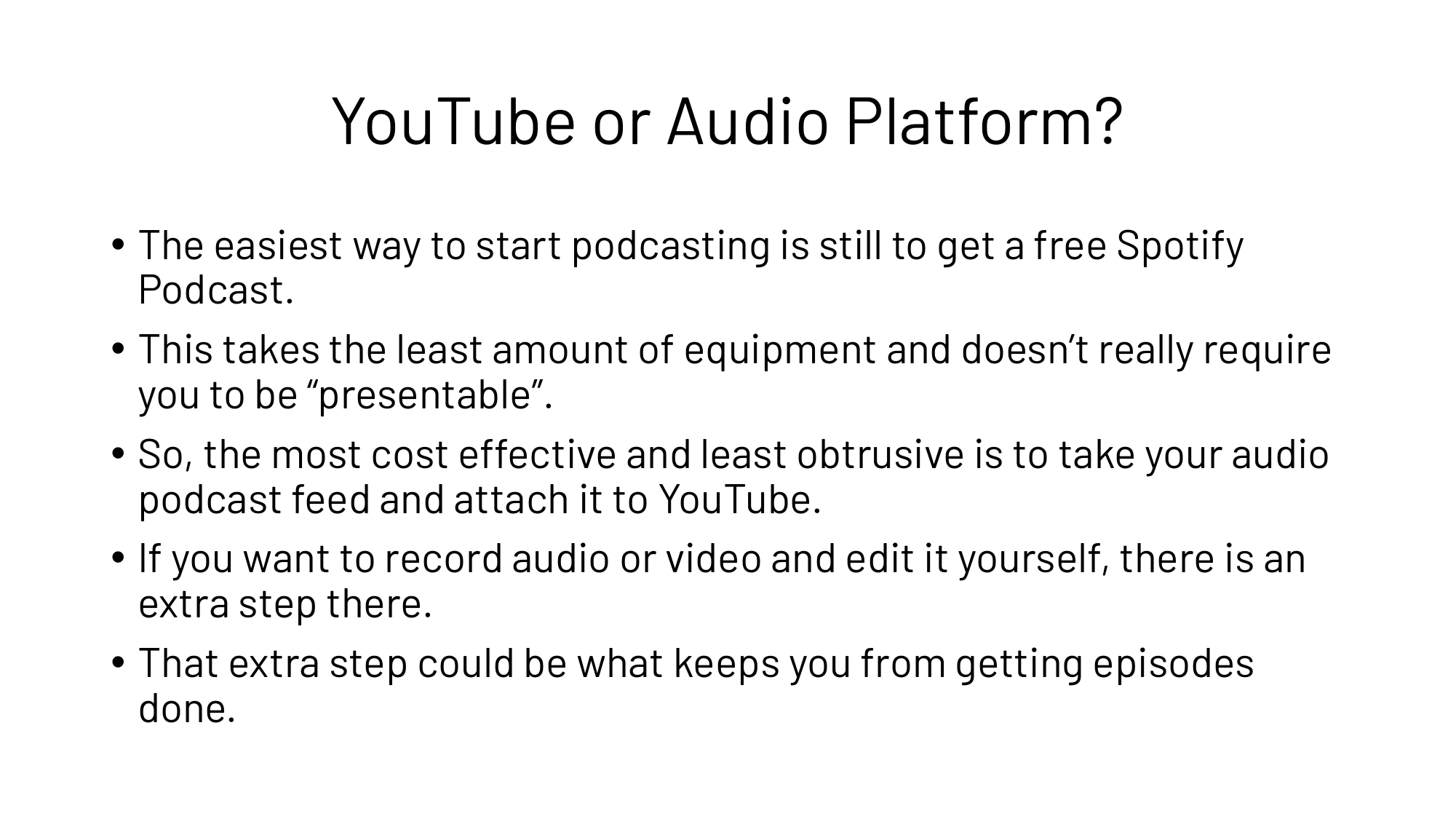

# YouTube or Audio Platform?
The easiest way to start podcasting is still to get a free Spotify Podcast.
This takes the least amount of equipment and doesn’t really require you to be “presentable”.
So, the most cost effective and least obtrusive is to take your audio podcast feed and attach it to YouTube.
If you want to record audio or video and edit it yourself, there is an extra step there.
That extra step could be what keeps you from getting episodes done.